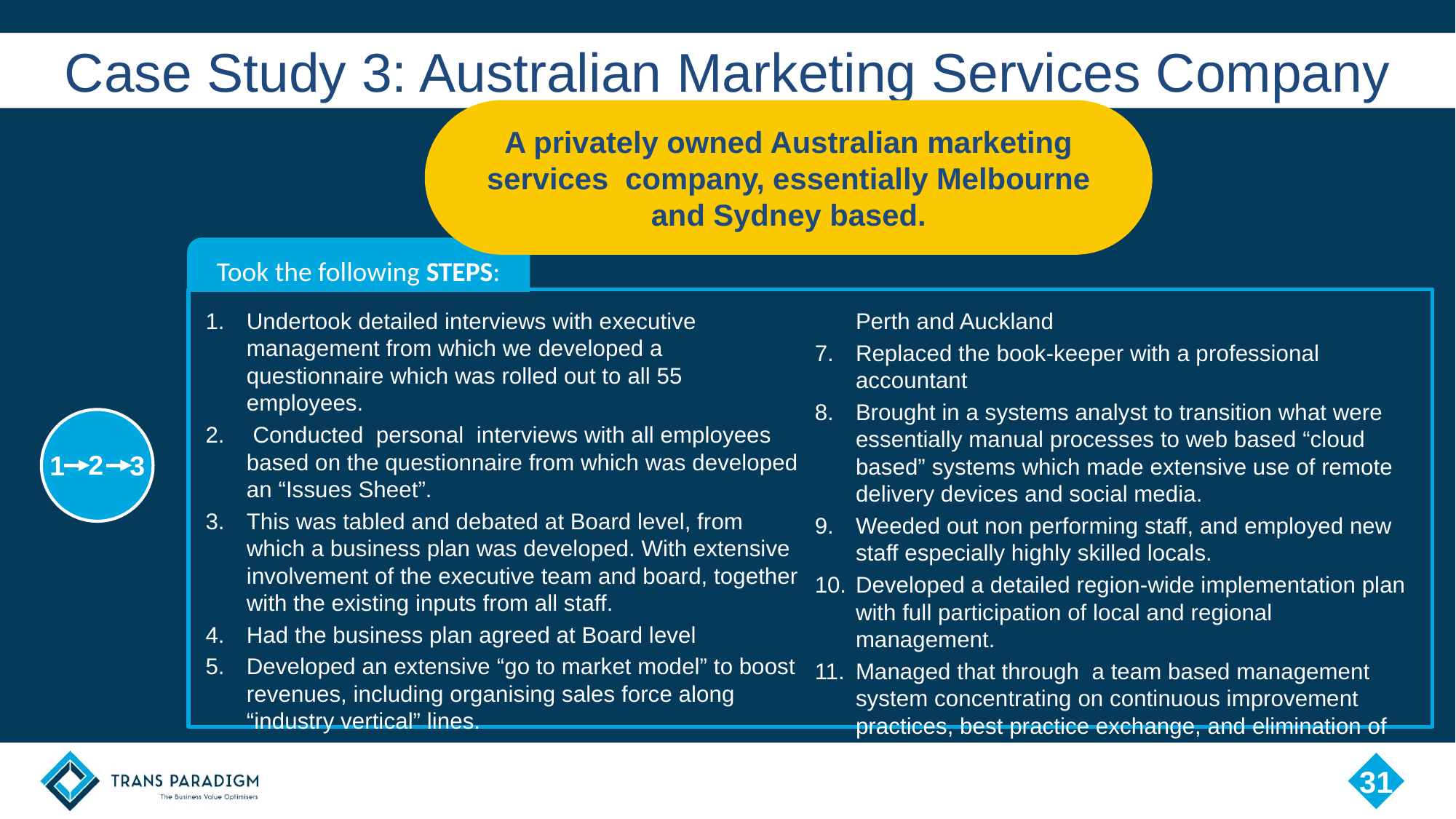

# Case Study 3: Australian Marketing Services Company
A privately owned Australian marketing services  company, essentially Melbourne and Sydney based.
Took the following STEPS:
Undertook detailed interviews with executive management from which we developed a questionnaire which was rolled out to all 55 employees.
 Conducted  personal  interviews with all employees based on the questionnaire from which was developed an “Issues Sheet”.
This was tabled and debated at Board level, from which a business plan was developed. With extensive involvement of the executive team and board, together with the existing inputs from all staff.
Had the business plan agreed at Board level
Developed an extensive “go to market model” to boost revenues, including organising sales force along
“industry vertical” lines.
Expanded representative offices to Brisbane, Adelaide, Perth and Auckland
Replaced the book-keeper with a professional accountant
Brought in a systems analyst to transition what were essentially manual processes to web based “cloud based” systems which made extensive use of remote delivery devices and social media.
Weeded out non performing staff, and employed new staff especially highly skilled locals.
Developed a detailed region-wide implementation plan  with full participation of local and regional management.
Managed that through  a team based management system concentrating on continuous improvement practices, best practice exchange, and elimination of waste.

2
3
1